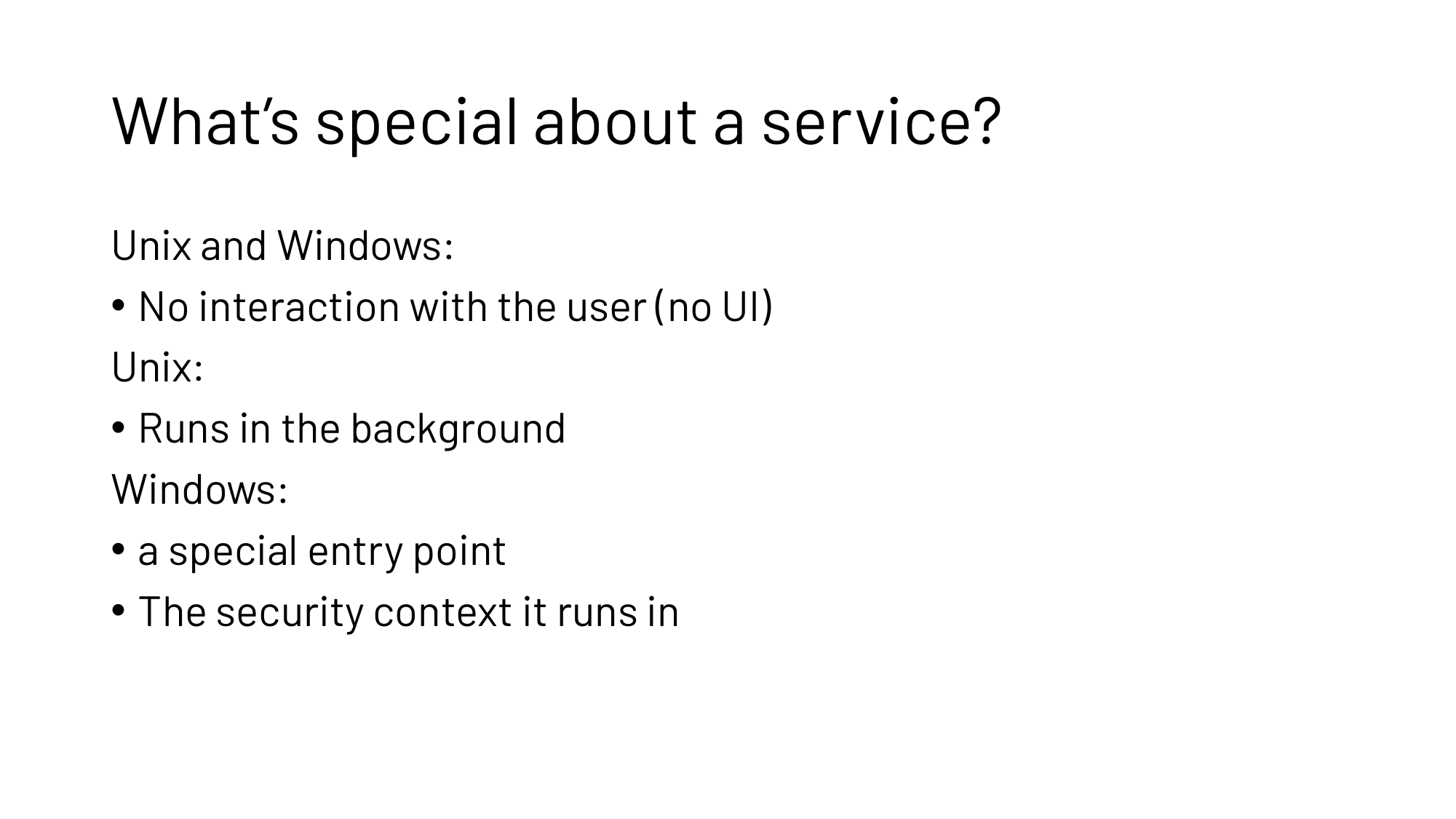

# What’s special about a service?
Unix and Windows:
No interaction with the user (no UI)
Unix:
Runs in the background
Windows:
a special entry point
The security context it runs in